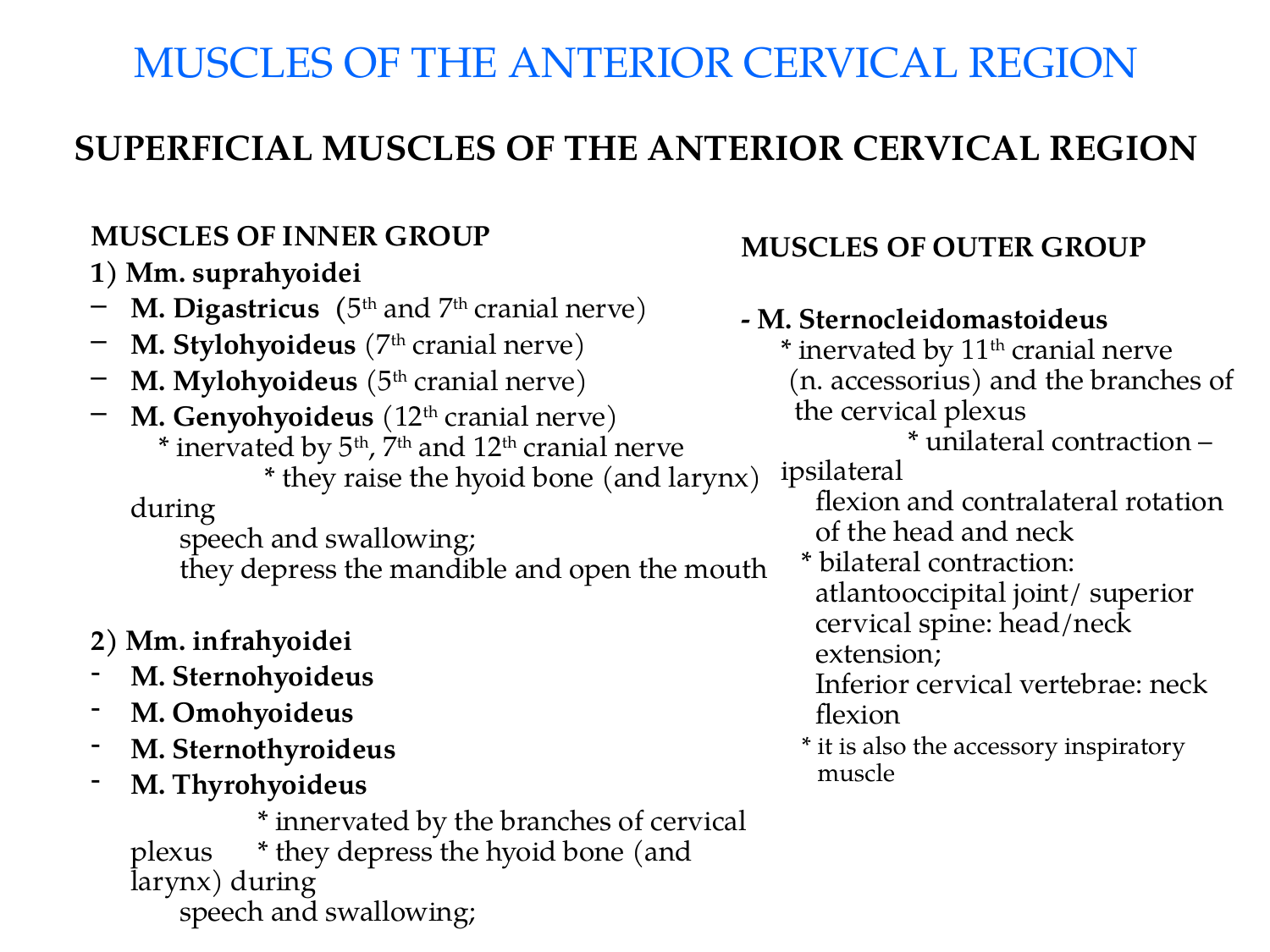

MUSCLES OF THE ANTERIOR CERVICAL REGION
SUPERFICIAL MUSCLES OF THE ANTERIOR CERVICAL REGION

MUSCLES OF INNER GROUP
1) Mm. suprahyoidei
M. Digastricus  (5th and 7th cranial nerve)
M. Stylohyoideus (7th cranial nerve)
M. Mylohyoideus (5th cranial nerve)
M. Genyohyoideus (12th cranial nerve)
    * inervated by 5th, 7th and 12th cranial nerve
	 * they raise the hyoid bone (and larynx) during
       speech and swallowing;
       they depress the mandible and open the mouth

2) Mm. infrahyoidei
M. Sternohyoideus
M. Omohyoideus
M. Sternothyroideus
M. Thyrohyoideus
  		* innervated by the branches of cervical plexus	* they depress the hyoid bone (and larynx) during
       speech and swallowing;
MUSCLES OF OUTER GROUP

- M. Sternocleidomastoideus
* inervated by 11th cranial nerve
 (n. accessorius) and the branches of
  the cervical plexus
	* unilateral contraction – ipsilateral
     flexion and contralateral rotation
     of the head and neck
   * bilateral contraction:
     atlantooccipital joint/ superior
     cervical spine: head/neck
     extension;
     Inferior cervical vertebrae: neck
     flexion
   * it is also the accessory inspiratory
      muscle